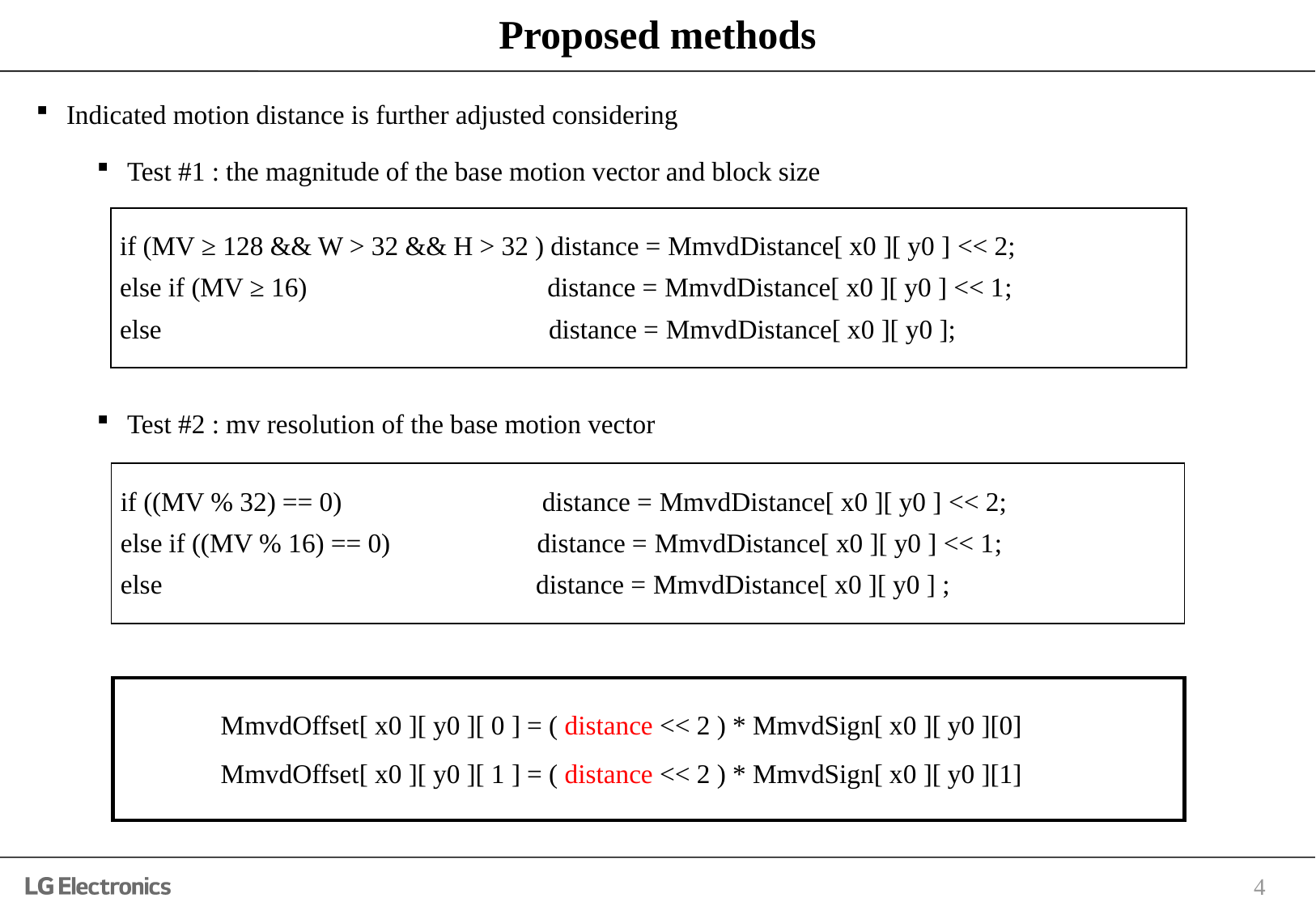

# Proposed methods
Indicated motion distance is further adjusted considering
Test #1 : the magnitude of the base motion vector and block size

Test #2 : mv resolution of the base motion vector
| if (MV ≥ 128 && W > 32 && H > 32 ) distance = MmvdDistance[ x0 ][ y0 ] << 2; else if (MV ≥ 16) distance = MmvdDistance[ x0 ][ y0 ] << 1; else distance = MmvdDistance[ x0 ][ y0 ]; |
| --- |
| if ((MV % 32) == 0) distance = MmvdDistance[ x0 ][ y0 ] << 2; else if ((MV % 16) == 0) distance = MmvdDistance[ x0 ][ y0 ] << 1; else distance = MmvdDistance[ x0 ][ y0 ] ; |
| --- |

MmvdOffset[ x0 ][ y0 ][ 0 ] = ( distance << 2 ) * MmvdSign[ x0 ][ y0 ][0]
MmvdOffset[ x0 ][ y0 ][ 1 ] = ( distance << 2 ) * MmvdSign[ x0 ][ y0 ][1]
4